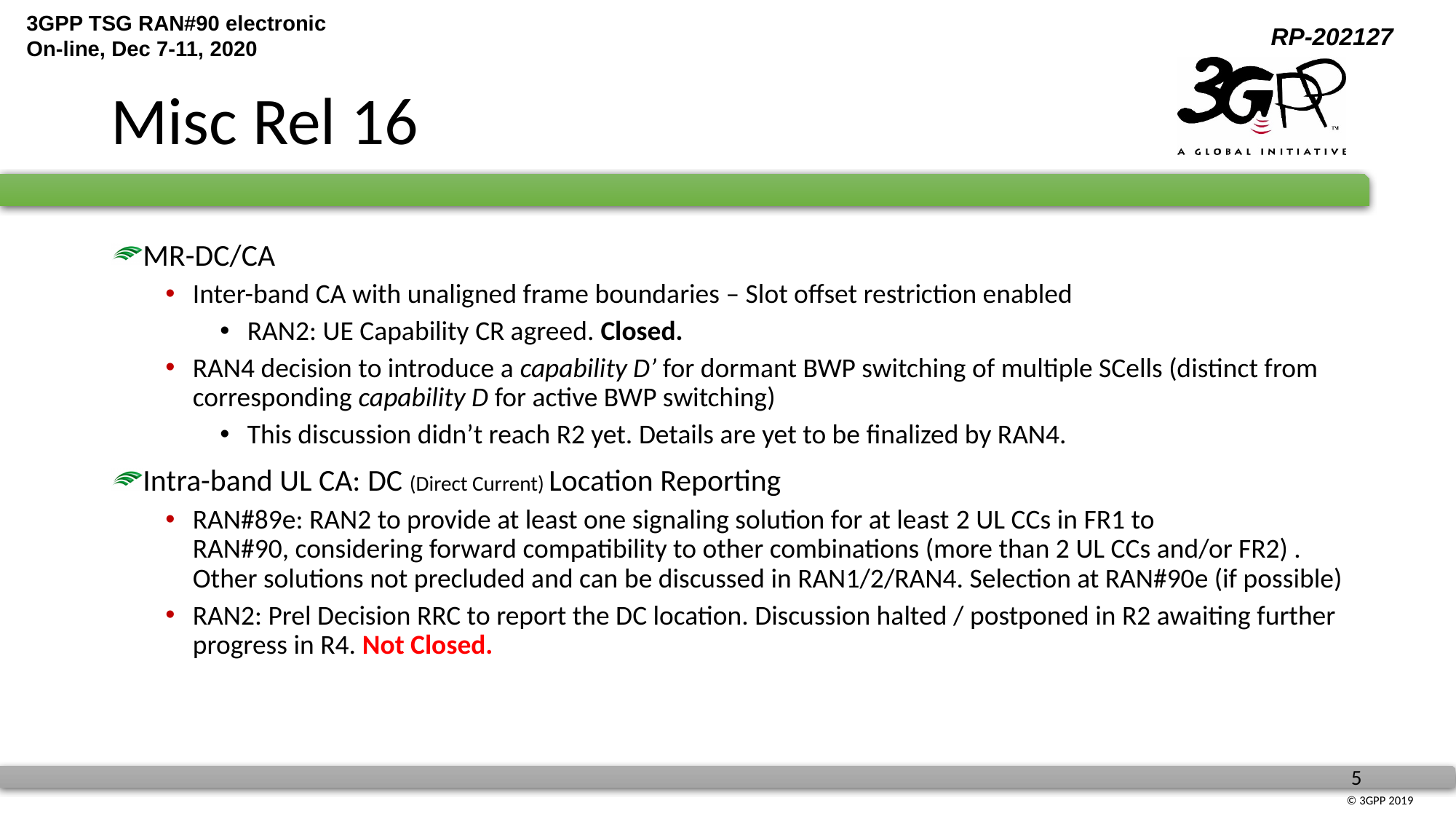

# Misc Rel 16
MR-DC/CA
Inter-band CA with unaligned frame boundaries – Slot offset restriction enabled
RAN2: UE Capability CR agreed. Closed.
RAN4 decision to introduce a capability D’ for dormant BWP switching of multiple SCells (distinct from corresponding capability D for active BWP switching)
This discussion didn’t reach R2 yet. Details are yet to be finalized by RAN4.
Intra-band UL CA: DC (Direct Current) Location Reporting
RAN#89e: RAN2 to provide at least one signaling solution for at least 2 UL CCs in FR1 to RAN#90, considering forward compatibility to other combinations (more than 2 UL CCs and/or FR2) . Other solutions not precluded and can be discussed in RAN1/2/RAN4. Selection at RAN#90e (if possible)
RAN2: Prel Decision RRC to report the DC location. Discussion halted / postponed in R2 awaiting further progress in R4. Not Closed.